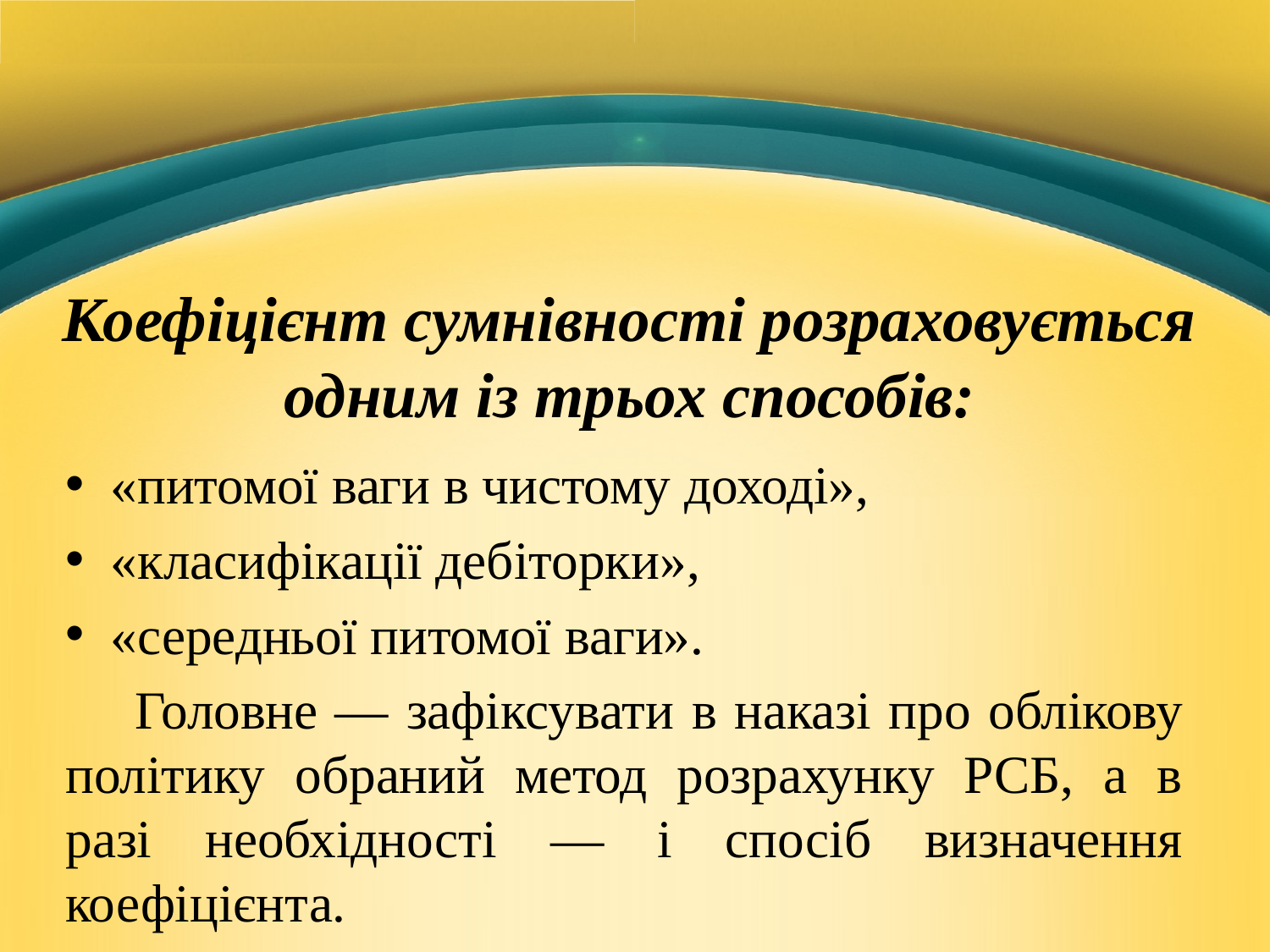

# Коефіцієнт сумнівності розраховується одним із трьох способів:
«питомої ваги в чистому доході»,
«класифікації дебіторки»,
«середньої питомої ваги».
    Головне — зафіксувати в наказі про облікову політику обраний метод розрахунку РСБ, а в разі необхідності — і спосіб визначення коефіцієнта.